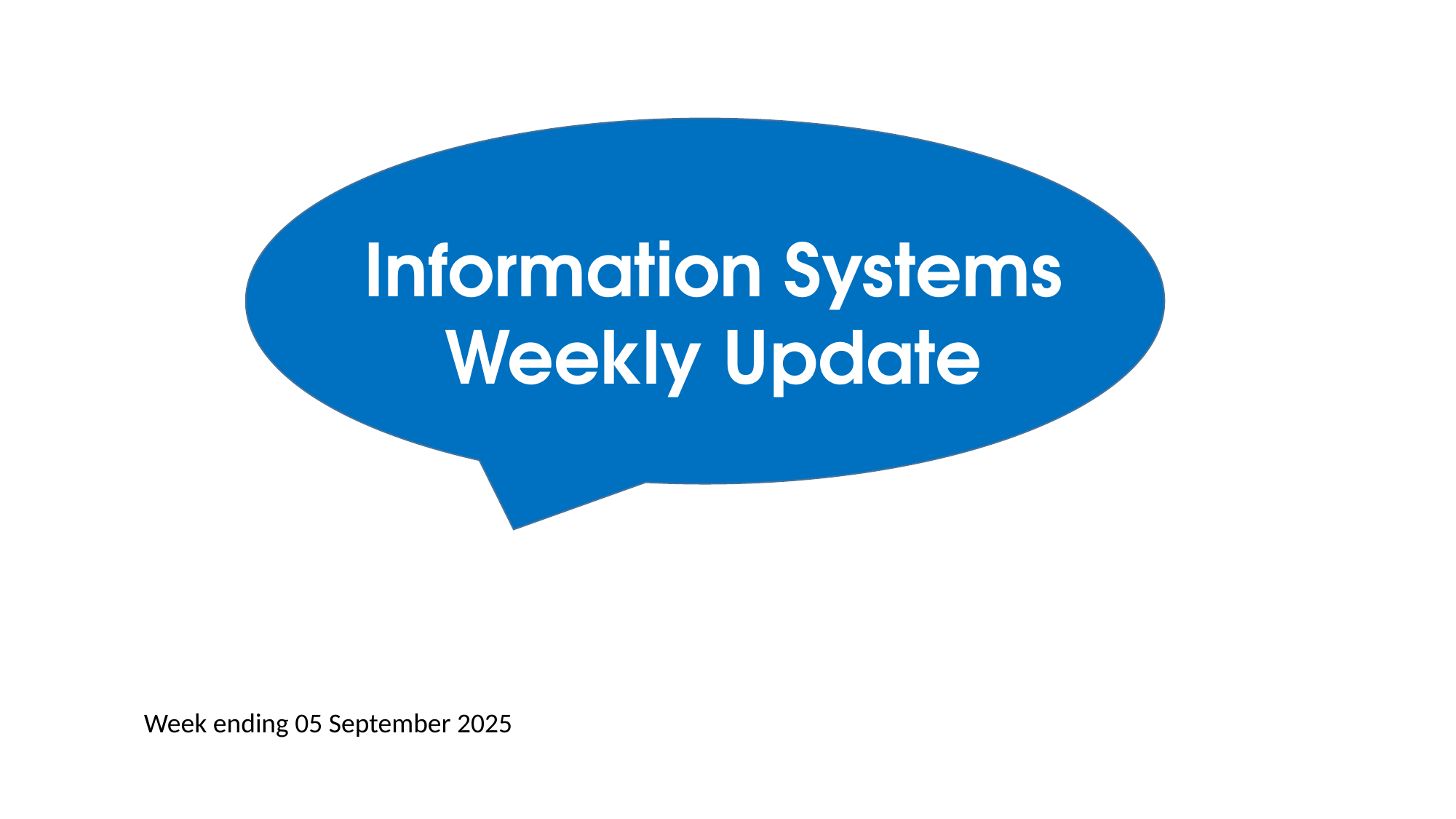

Information Systems Weekly Update
Week ending 05 September 2025